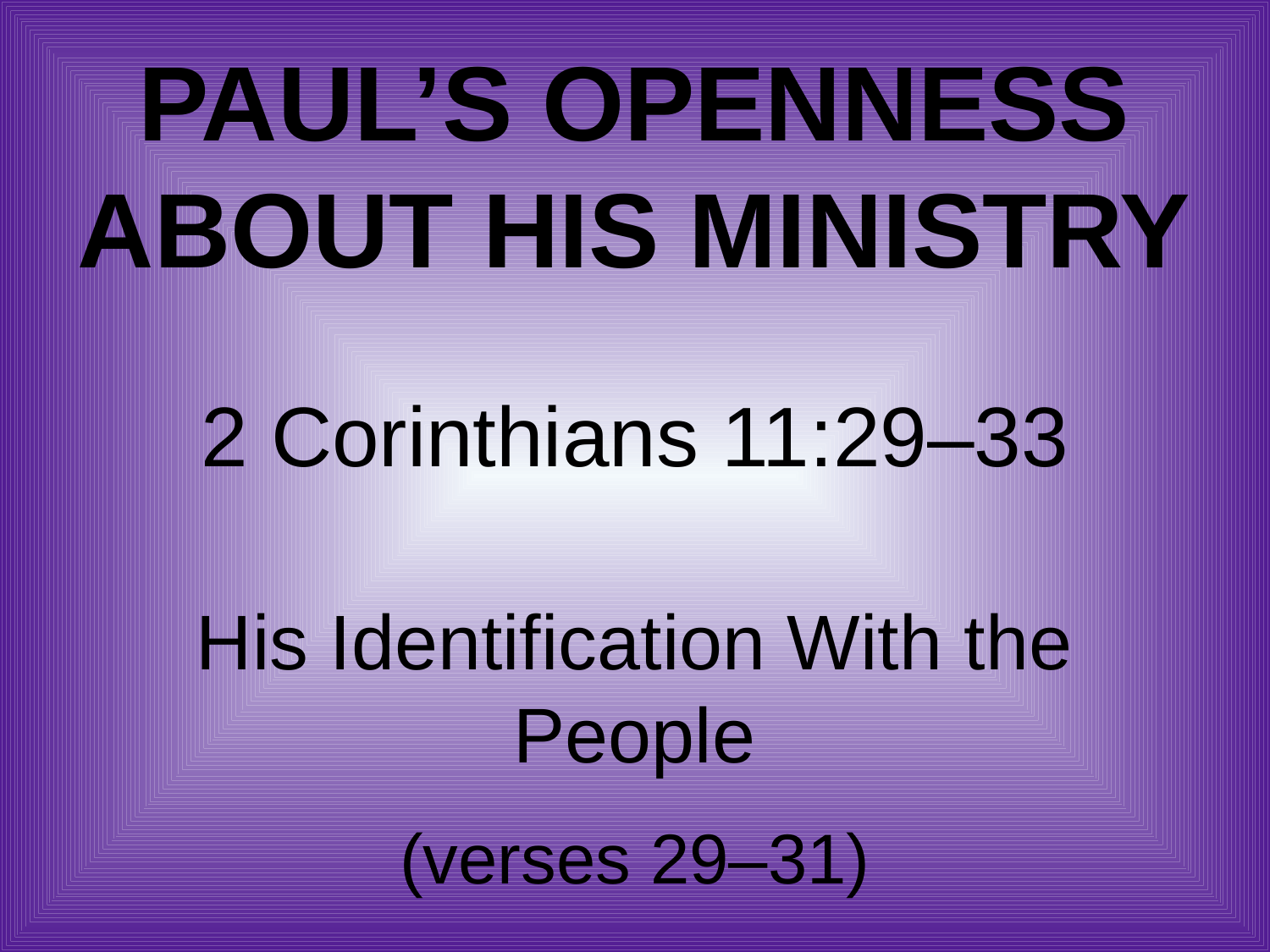

# Paul’s Openness About His Ministry
2 Corinthians 11:29–33

His Identification With the People
(verses 29–31)